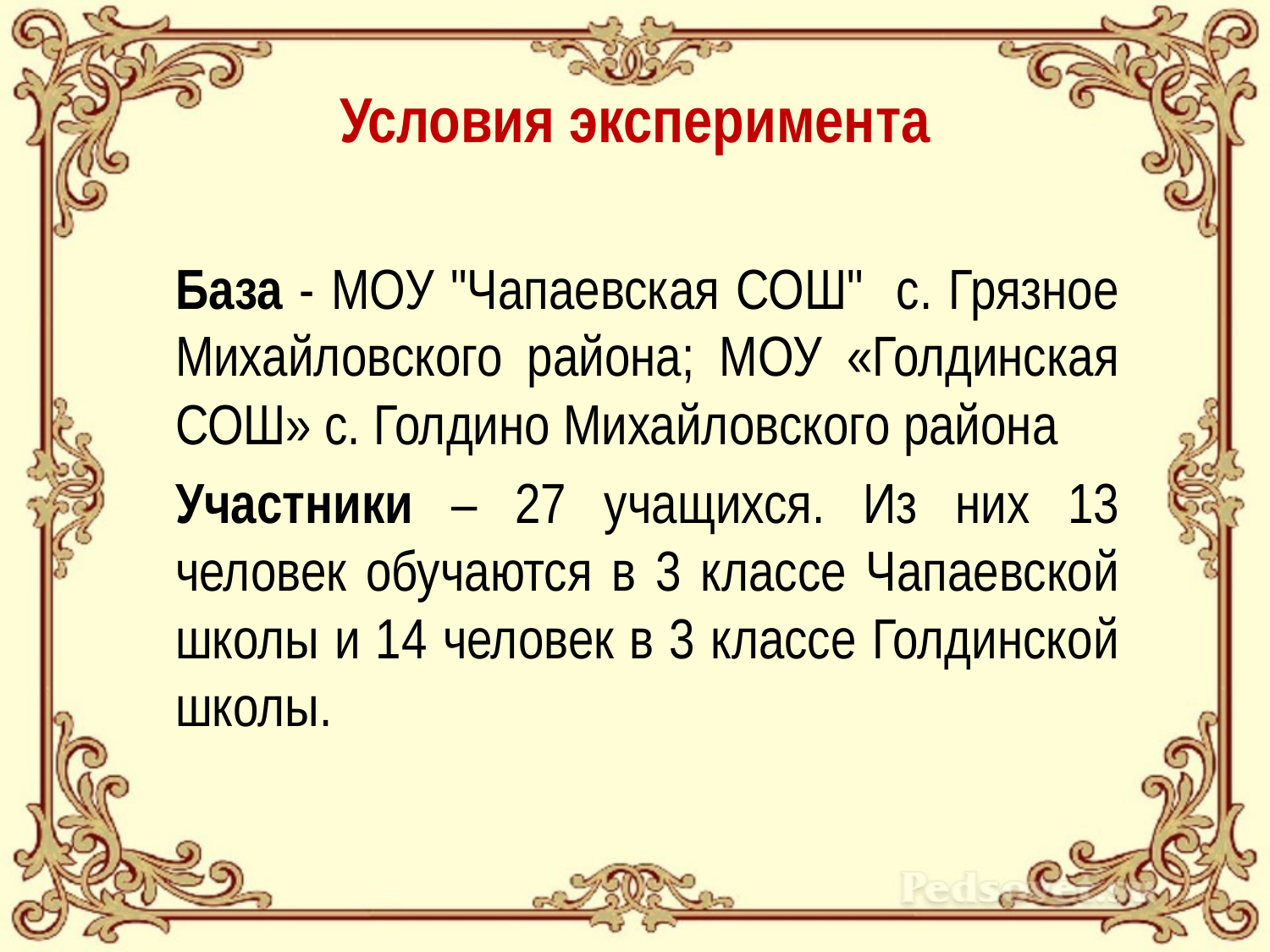

# Условия эксперимента
База - МОУ "Чапаевская СОШ"  с. Грязное Михайловского района; МОУ «Голдинская СОШ» с. Голдино Михайловского района
Участники – 27 учащихся. Из них 13 человек обучаются в 3 классе Чапаевской школы и 14 человек в 3 классе Голдинской школы.